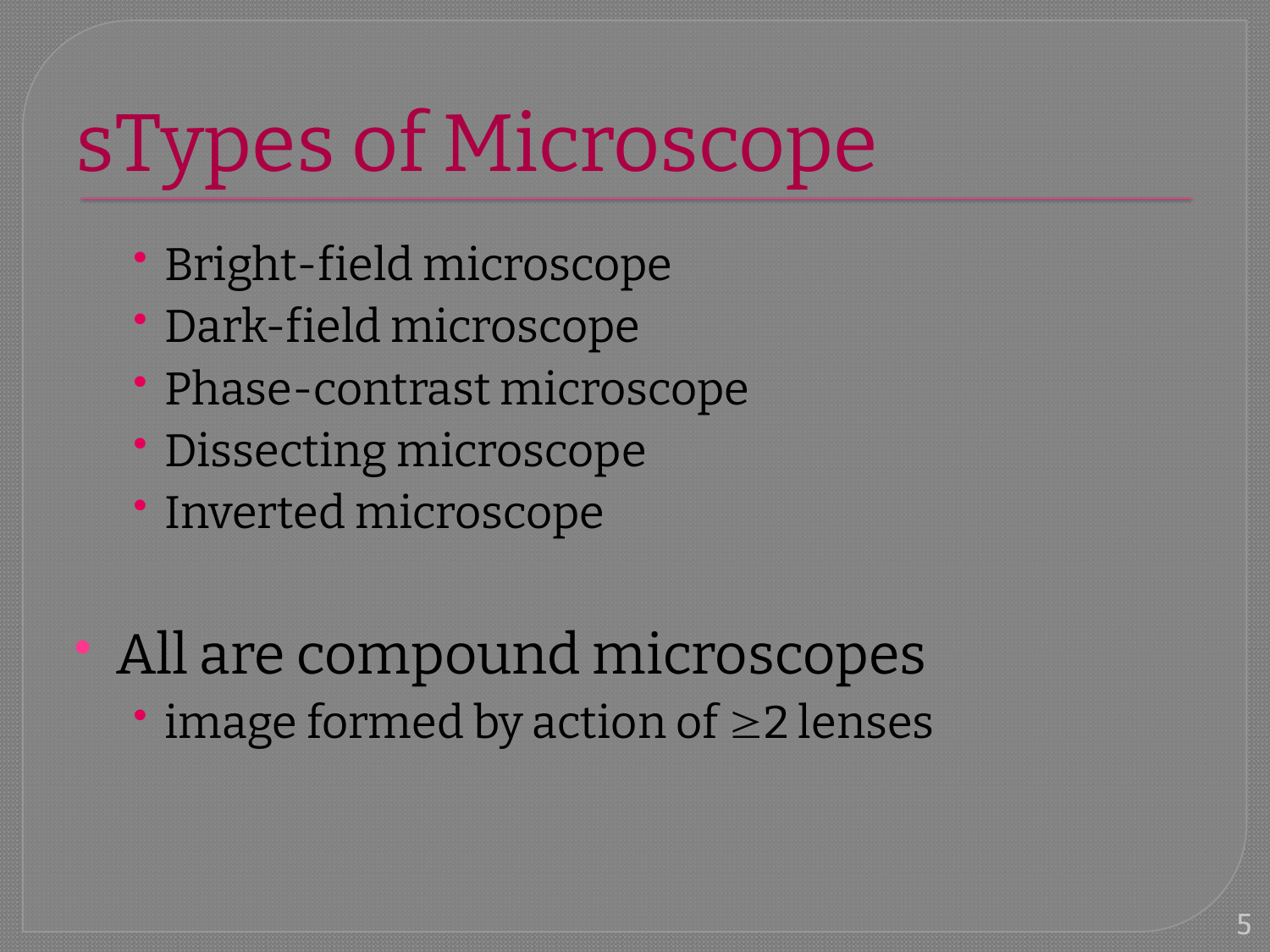

# sTypes of Microscope
Bright-field microscope
Dark-field microscope
Phase-contrast microscope
Dissecting microscope
Inverted microscope

All are compound microscopes
image formed by action of ≥2 lenses
5